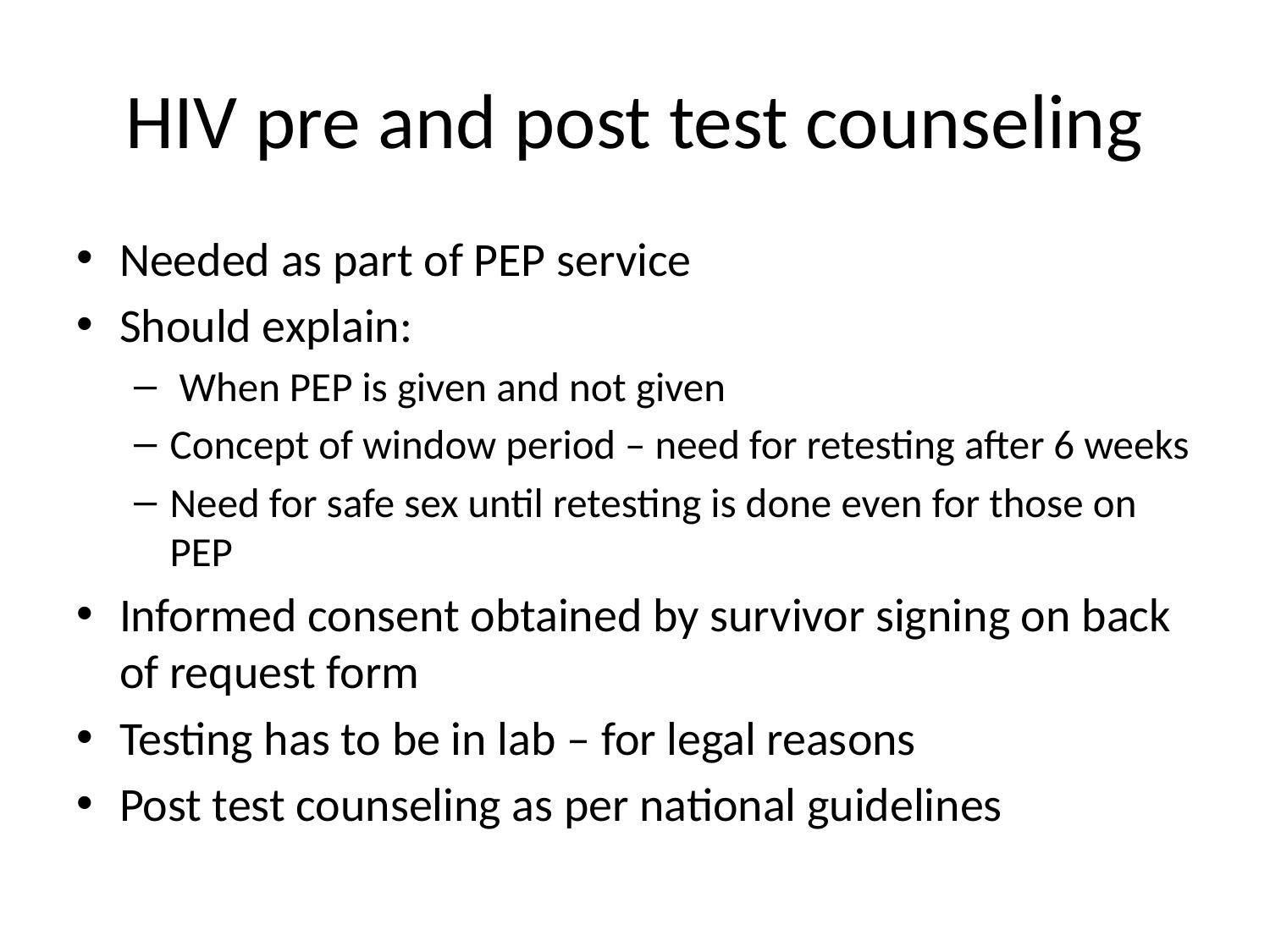

# HIV pre and post test counseling
Needed as part of PEP service
Should explain:
 When PEP is given and not given
Concept of window period – need for retesting after 6 weeks
Need for safe sex until retesting is done even for those on PEP
Informed consent obtained by survivor signing on back of request form
Testing has to be in lab – for legal reasons
Post test counseling as per national guidelines